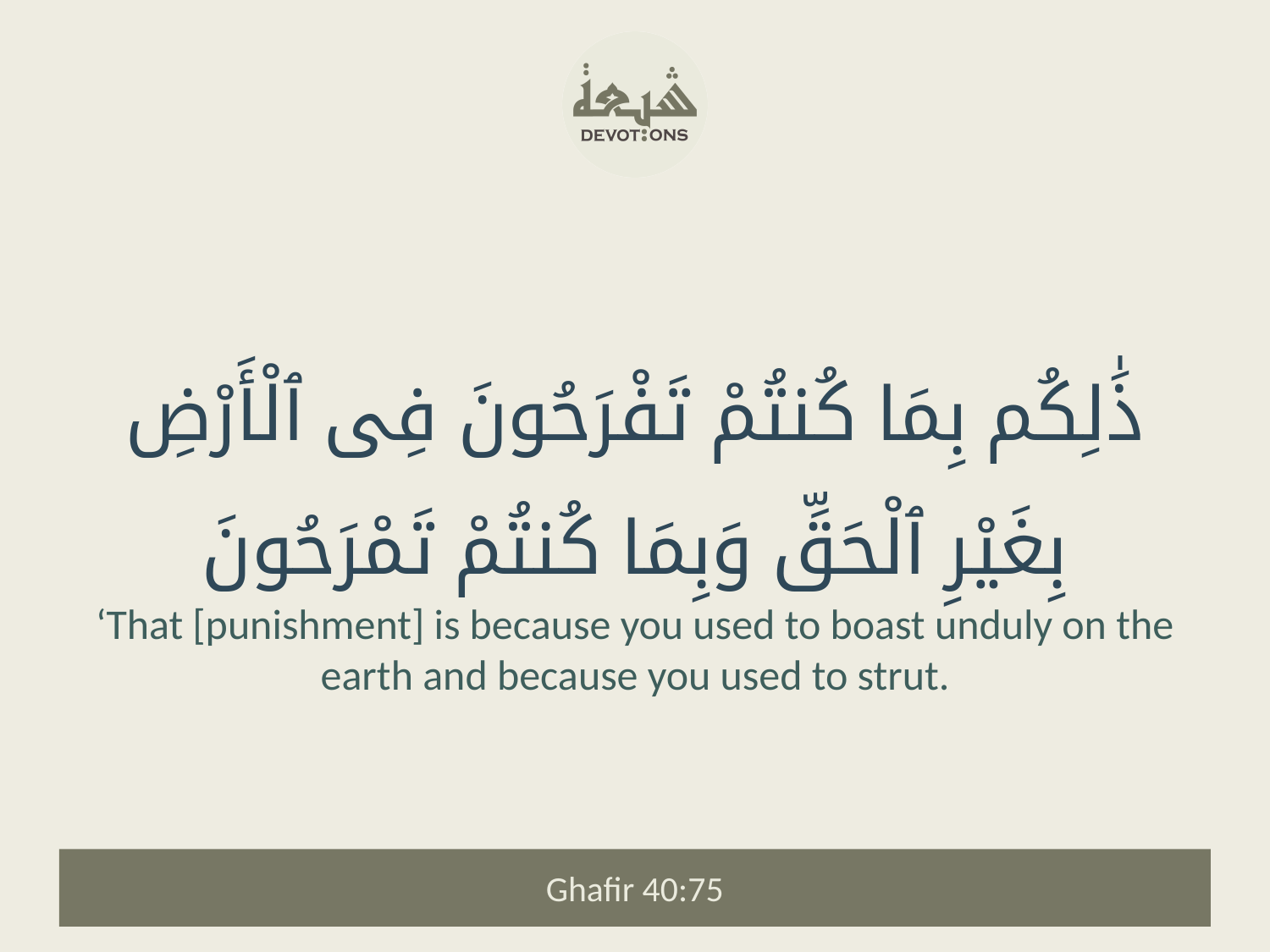

ذَٰلِكُم بِمَا كُنتُمْ تَفْرَحُونَ فِى ٱلْأَرْضِ بِغَيْرِ ٱلْحَقِّ وَبِمَا كُنتُمْ تَمْرَحُونَ
‘That [punishment] is because you used to boast unduly on the earth and because you used to strut.
Ghafir 40:75